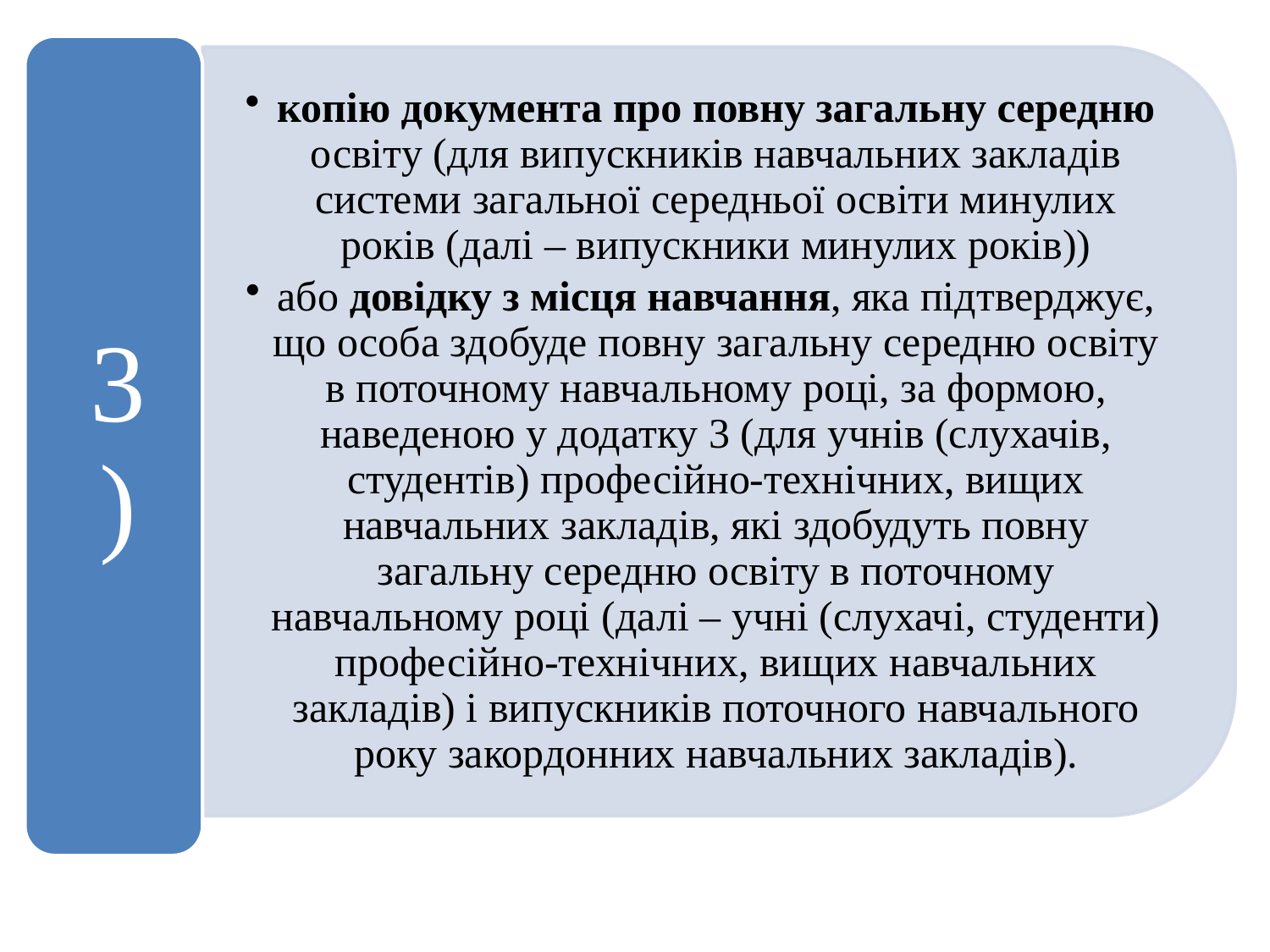

копію документа про повну загальну середню освіту (для випускників навчальних закладів системи загальної середньої освіти минулих років (далі – випускники минулих років))
або довідку з місця навчання, яка підтверджує, що особа здобуде повну загальну середню освіту в поточному навчальному році, за формою, наведеною у додатку 3 (для учнів (слухачів, студентів) професійно-технічних, вищих навчальних закладів, які здобудуть повну загальну середню освіту в поточному навчальному році (далі – учні (слухачі, студенти) професійно-технічних, вищих навчальних закладів) і випускників поточного навчального року закордонних навчальних закладів).
3)